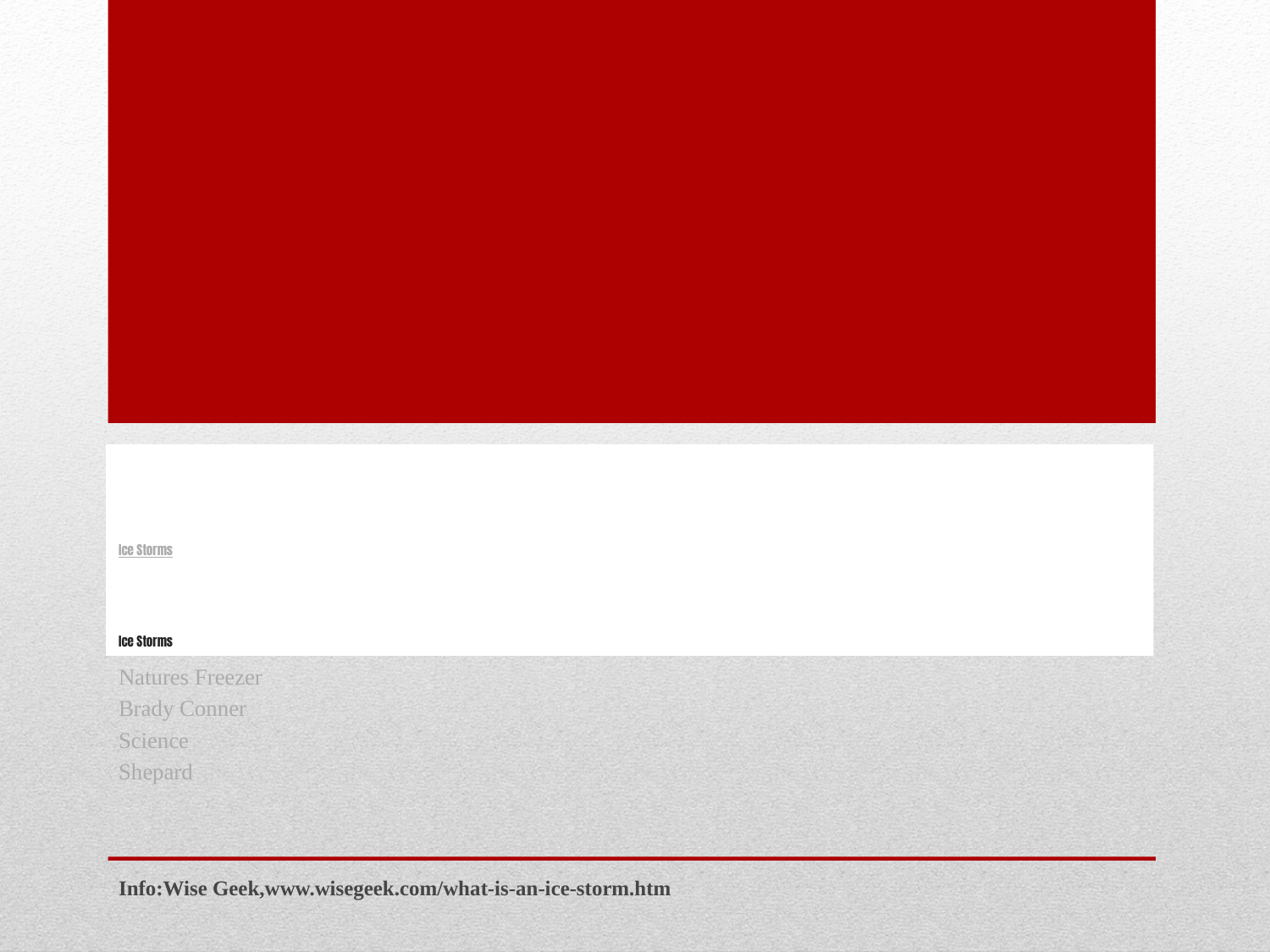

# Ice Storms Ice Storms
Natures Freezer
Brady Conner
Science
Shepard
Info:Wise Geek,www.wisegeek.com/what-is-an-ice-storm.htm